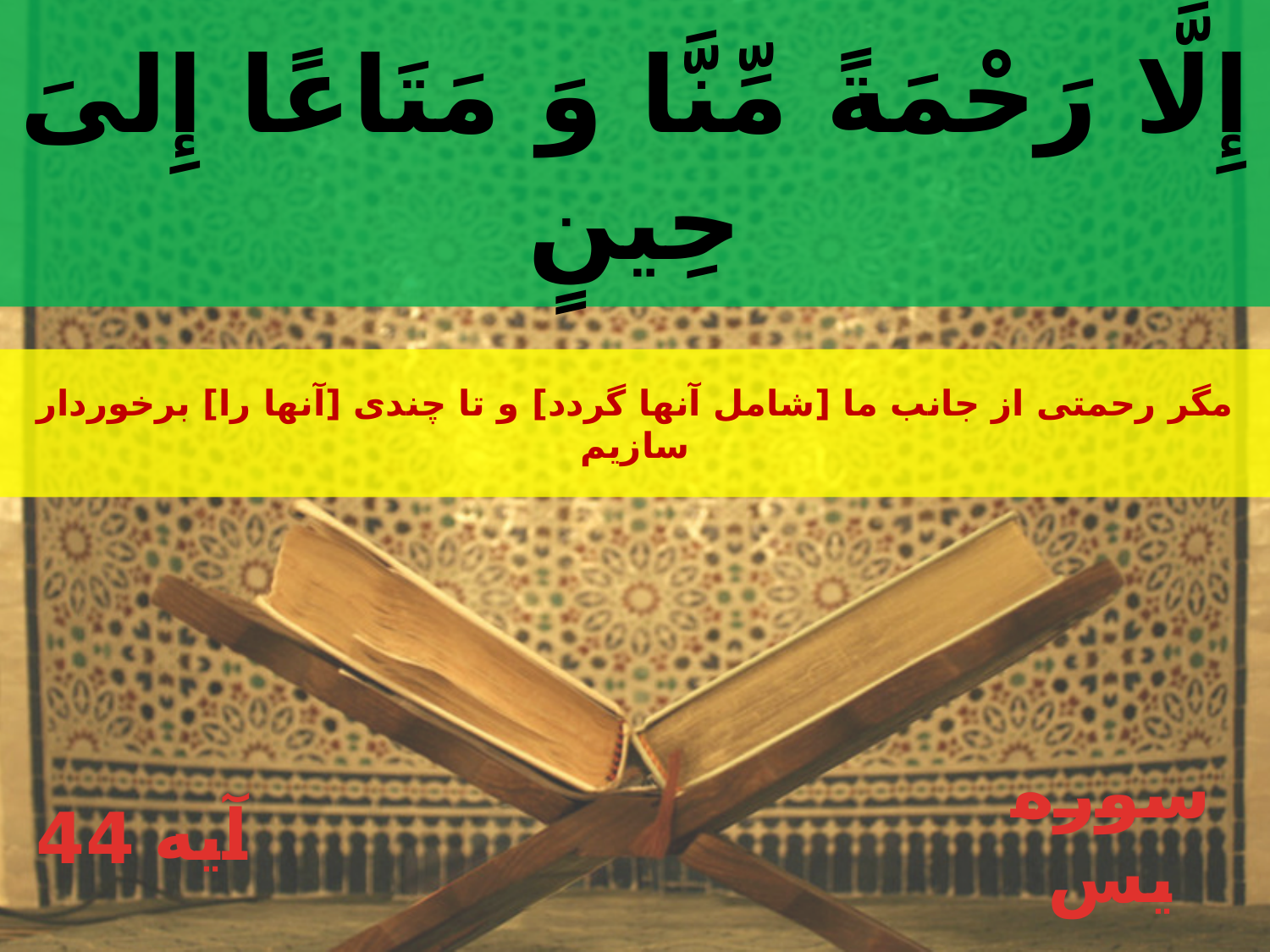

إِلَّا رَحْمَةً مِّنَّا وَ مَتَاعًا إِلىَ‏ حِينٍ
مگر رحمتى از جانب ما [شامل آنها گردد] و تا چندى [آنها را] برخوردار سازيم
44